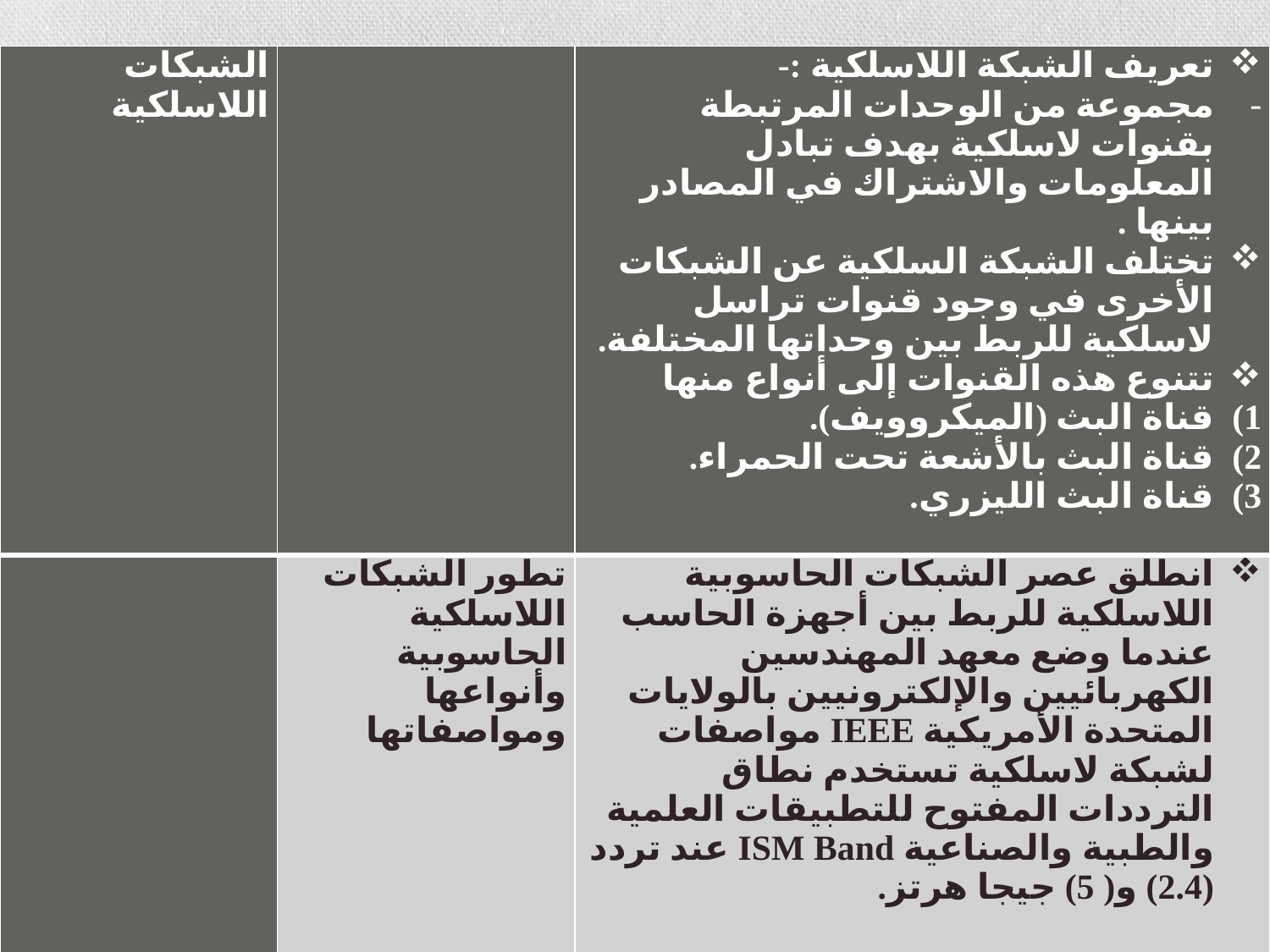

| الشبكات اللاسلكية |  | تعريف الشبكة اللاسلكية :- مجموعة من الوحدات المرتبطة بقنوات لاسلكية بهدف تبادل المعلومات والاشتراك في المصادر بينها . تختلف الشبكة السلكية عن الشبكات الأخرى في وجود قنوات تراسل لاسلكية للربط بين وحداتها المختلفة. تتنوع هذه القنوات إلى أنواع منها قناة البث (الميكروويف). قناة البث بالأشعة تحت الحمراء. قناة البث الليزري. |
| --- | --- | --- |
|  | تطور الشبكات اللاسلكية الحاسوبية وأنواعها ومواصفاتها | انطلق عصر الشبكات الحاسوبية اللاسلكية للربط بين أجهزة الحاسب عندما وضع معهد المهندسين الكهربائيين والإلكترونيين بالولايات المتحدة الأمريكية IEEE مواصفات لشبكة لاسلكية تستخدم نطاق الترددات المفتوح للتطبيقات العلمية والطبية والصناعية ISM Band عند تردد (2.4) و( 5) جيجا هرتز. |